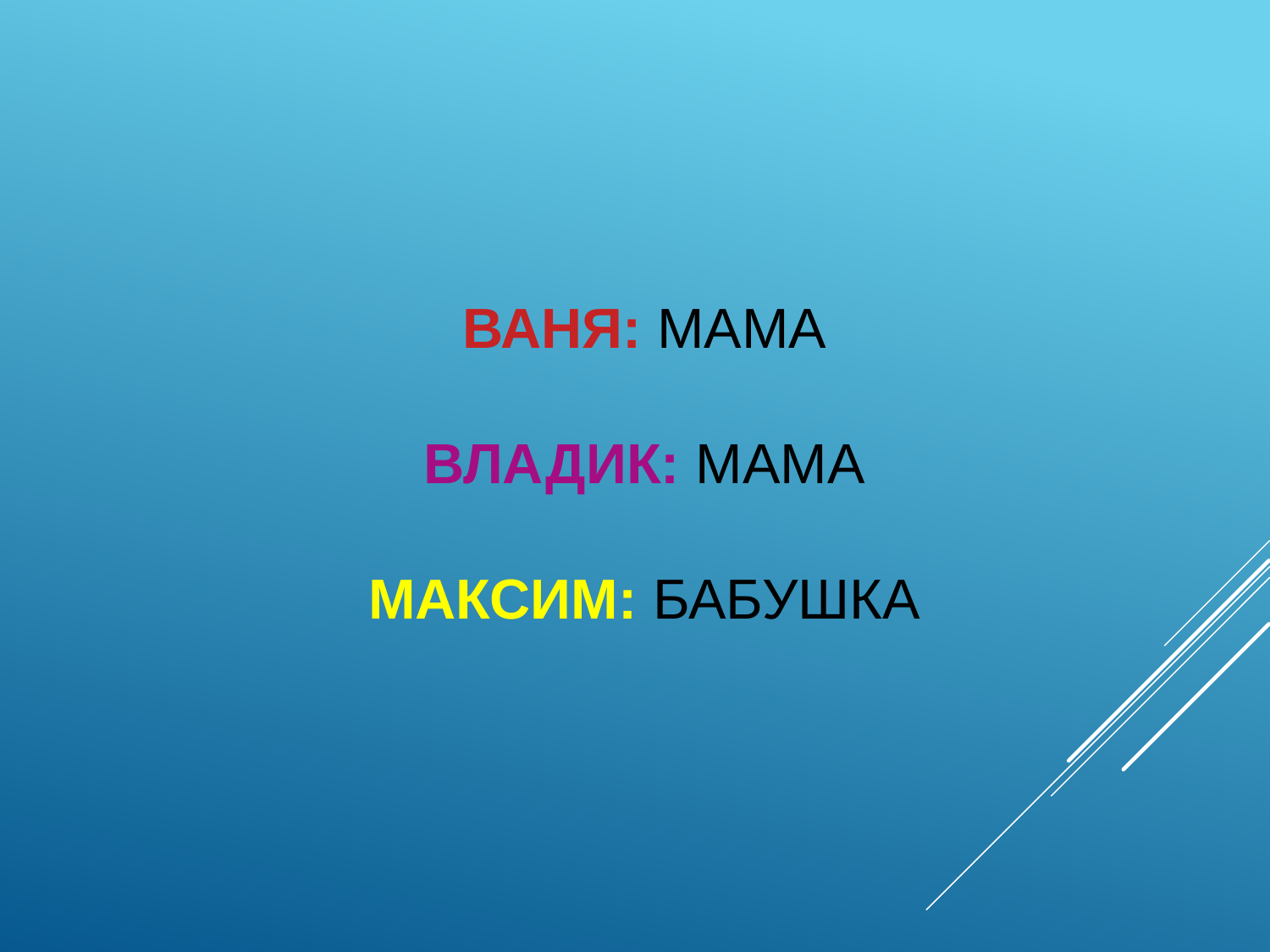

# Ваня: мама Владик: мама максим: бабушка